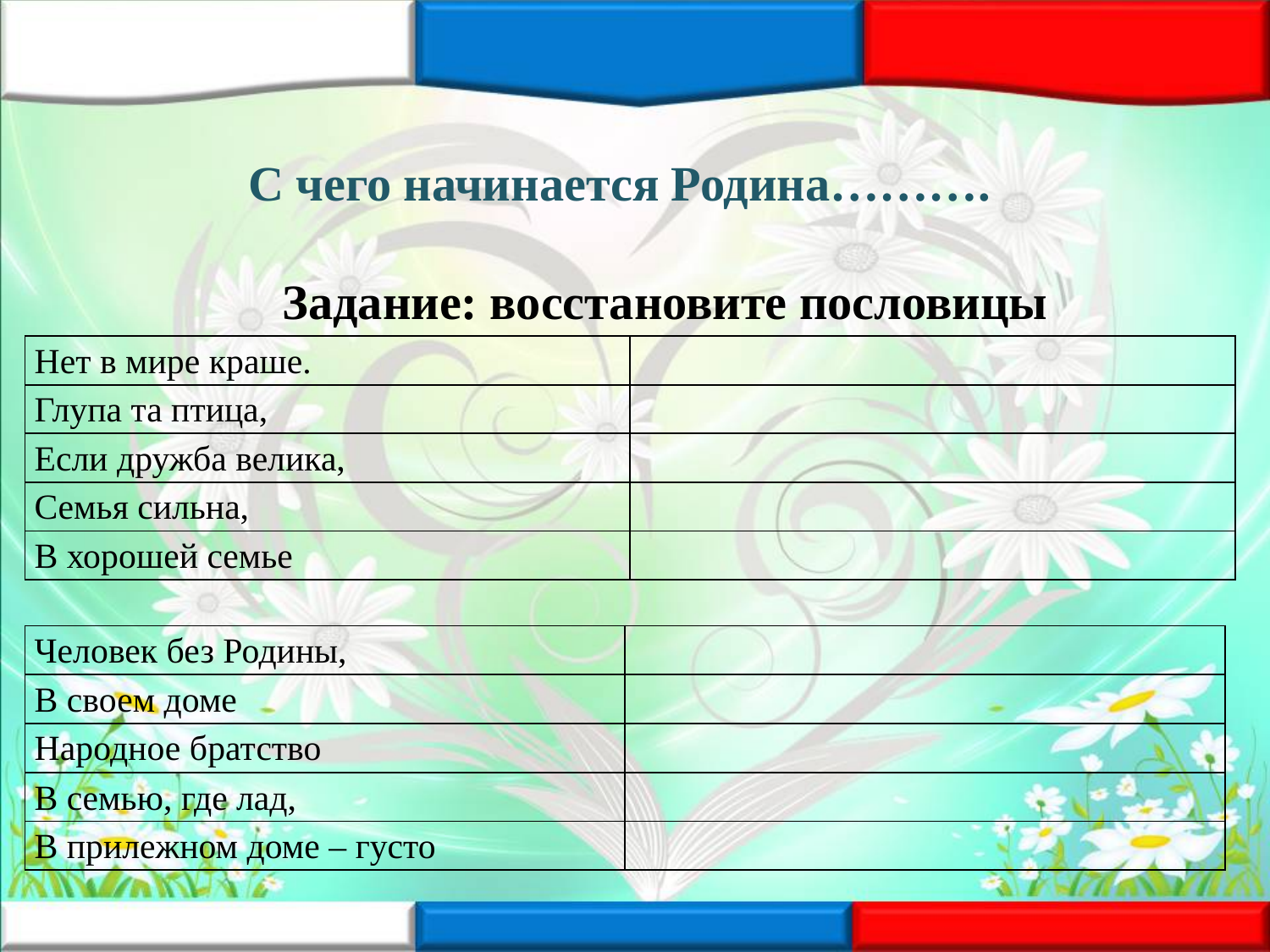

С чего начинается Родина……….

Задание: восстановите пословицы

| Нет в мире краше. |  |
| --- | --- |
| Глупа та птица, |  |
| Если дружба велика, |  |
| Семья сильна, |  |
| В хорошей семье |  |

| Человек без Родины, |  |
| --- | --- |
| В своем доме |  |
| Народное братство |  |
| В семью, где лад, |  |
| В прилежном доме – густо |  |